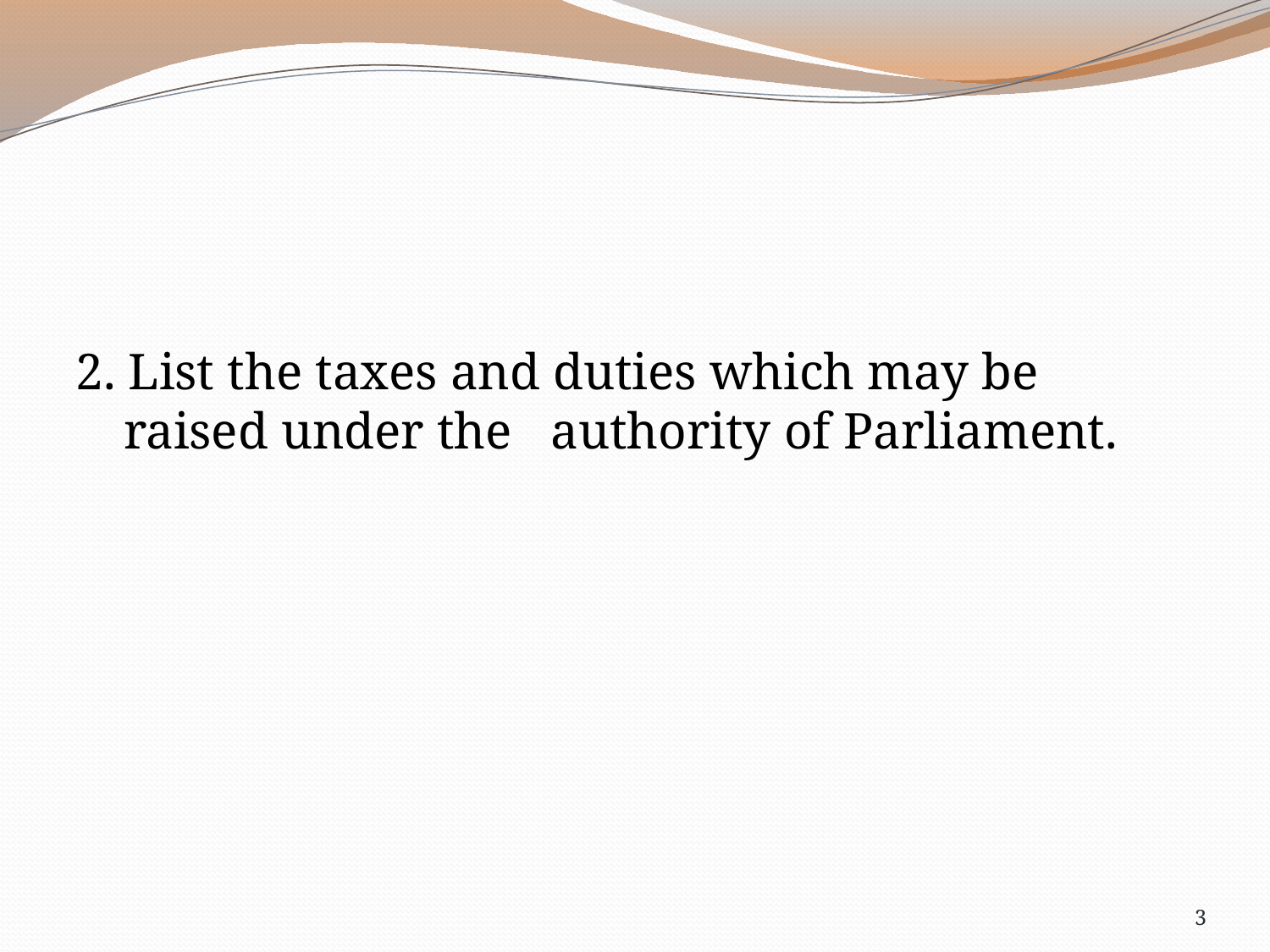

2. List the taxes and duties which may be raised under the   authority of Parliament.

3